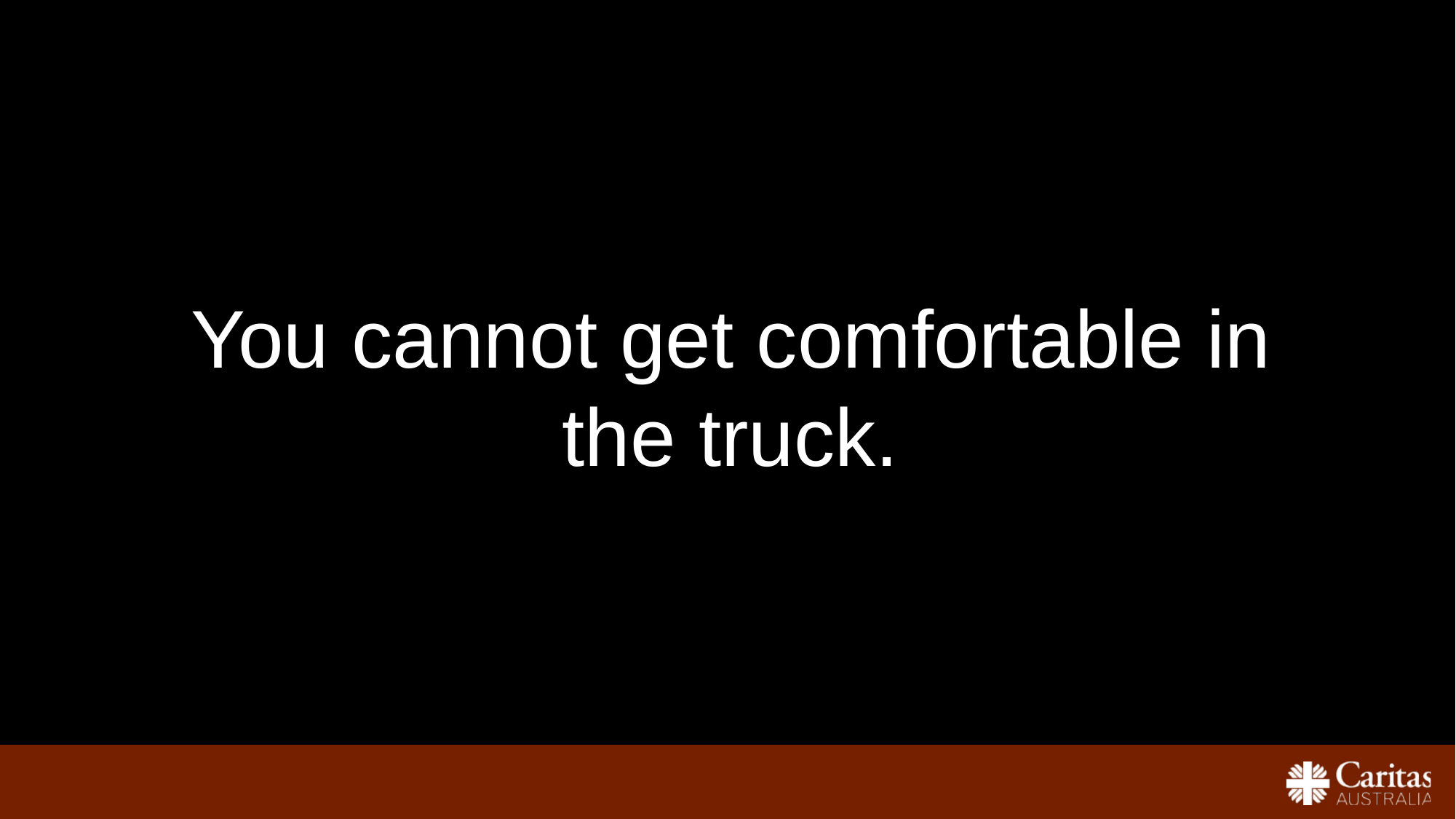

You cannot get comfortable in the truck.